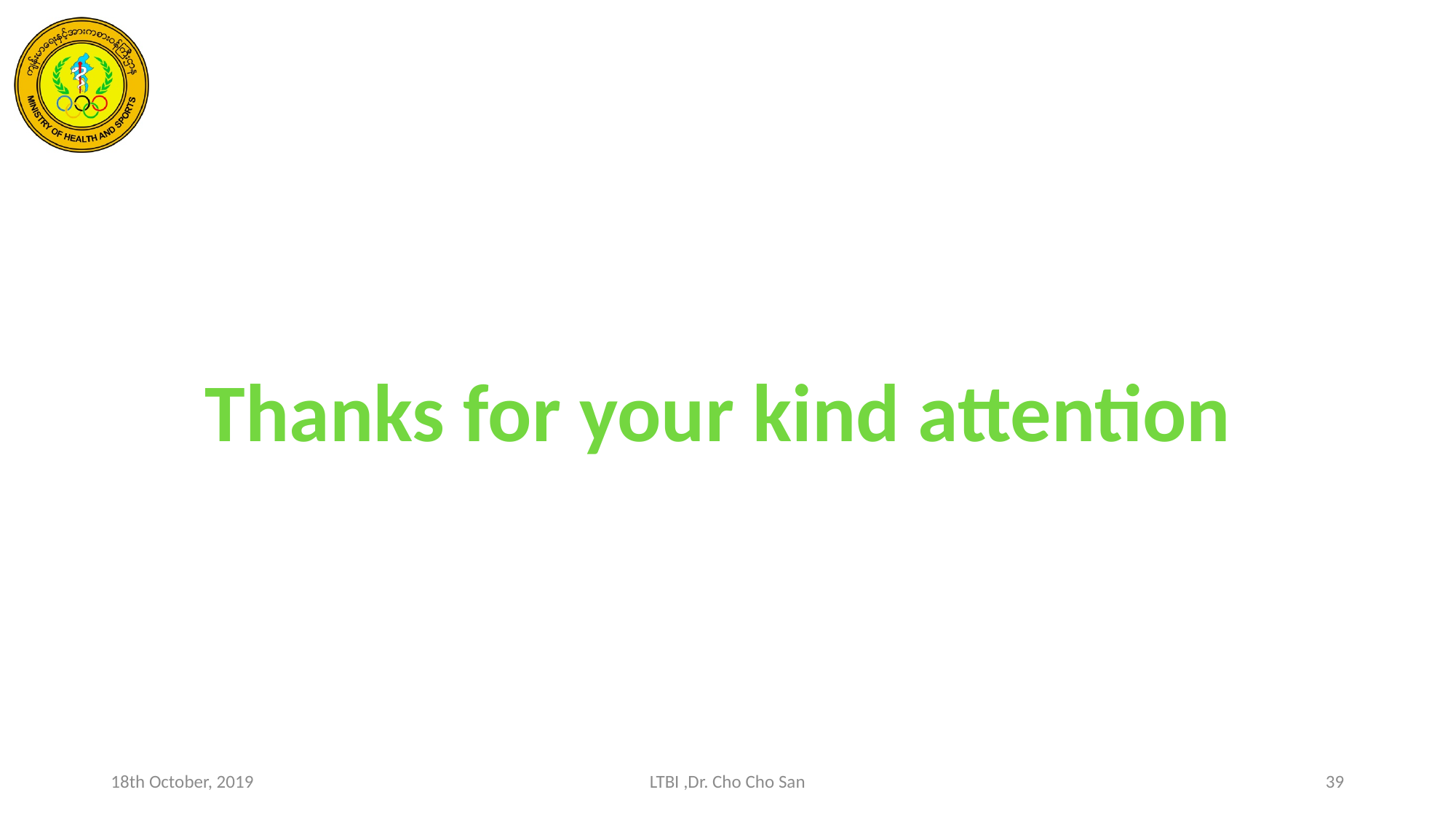

Thanks for your kind attention
18th October, 2019
LTBI ,Dr. Cho Cho San
39